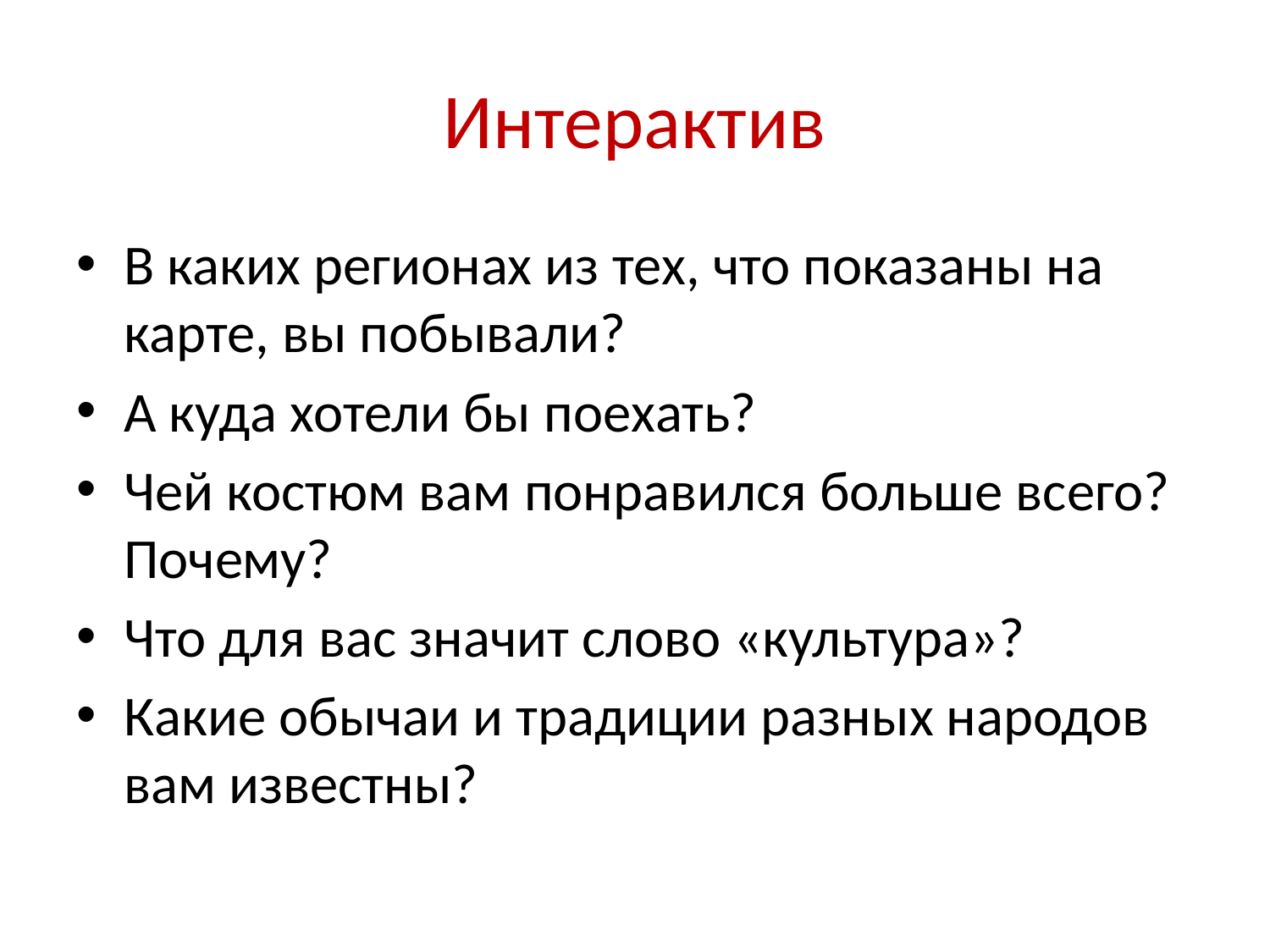

# Интерактив
В каких регионах из тех, что показаны на карте, вы побывали?
А куда хотели бы поехать?
Чей костюм вам понравился больше всего? Почему?
Что для вас значит слово «культура»?
Какие обычаи и традиции разных народов вам известны?